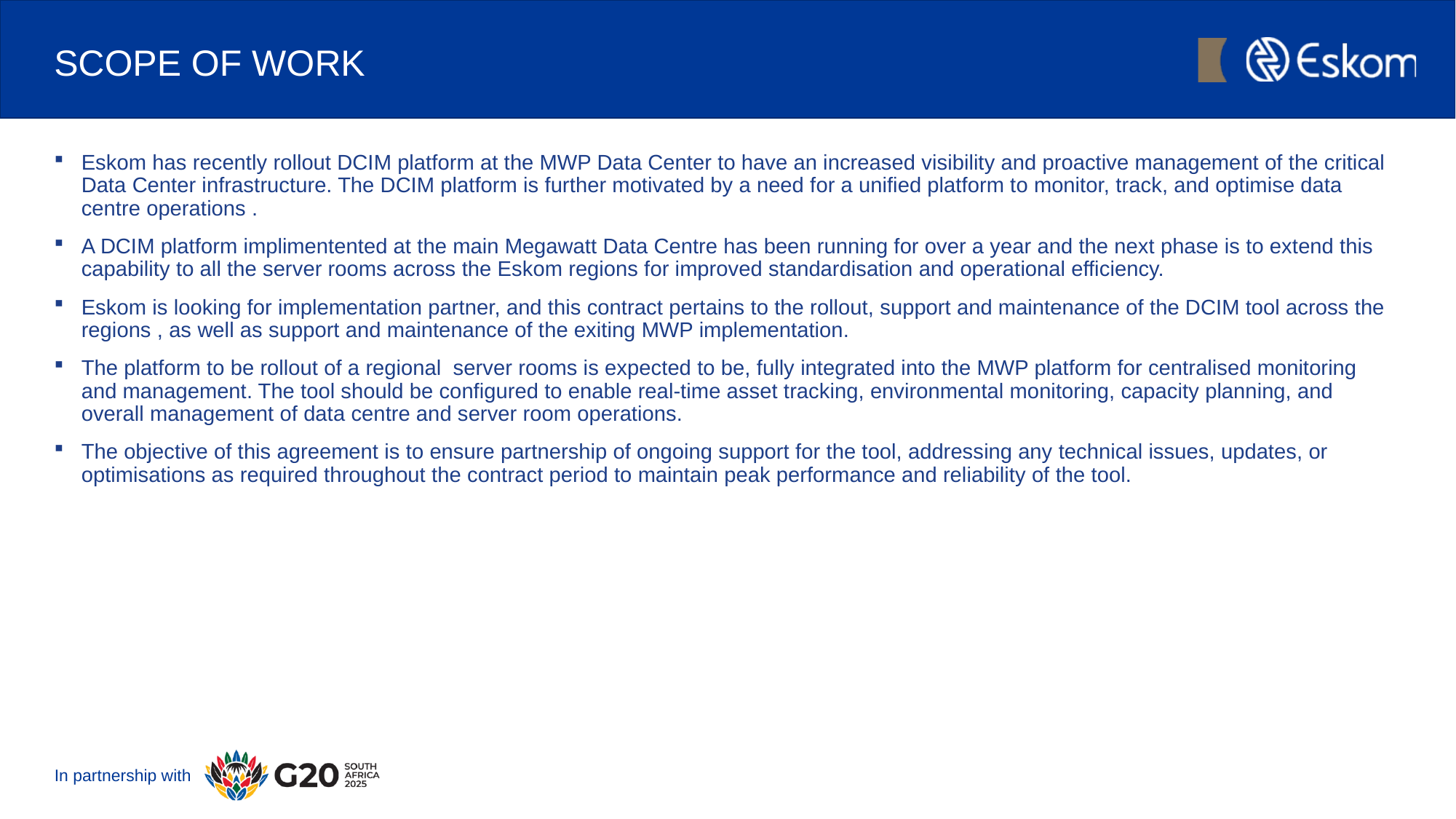

# SCOPE OF WORK
Eskom has recently rollout DCIM platform at the MWP Data Center to have an increased visibility and proactive management of the critical Data Center infrastructure. The DCIM platform is further motivated by a need for a unified platform to monitor, track, and optimise data centre operations .
A DCIM platform implimentented at the main Megawatt Data Centre has been running for over a year and the next phase is to extend this capability to all the server rooms across the Eskom regions for improved standardisation and operational efficiency.
Eskom is looking for implementation partner, and this contract pertains to the rollout, support and maintenance of the DCIM tool across the regions , as well as support and maintenance of the exiting MWP implementation.
The platform to be rollout of a regional  server rooms is expected to be, fully integrated into the MWP platform for centralised monitoring and management. The tool should be configured to enable real-time asset tracking, environmental monitoring, capacity planning, and overall management of data centre and server room operations.
The objective of this agreement is to ensure partnership of ongoing support for the tool, addressing any technical issues, updates, or optimisations as required throughout the contract period to maintain peak performance and reliability of the tool.